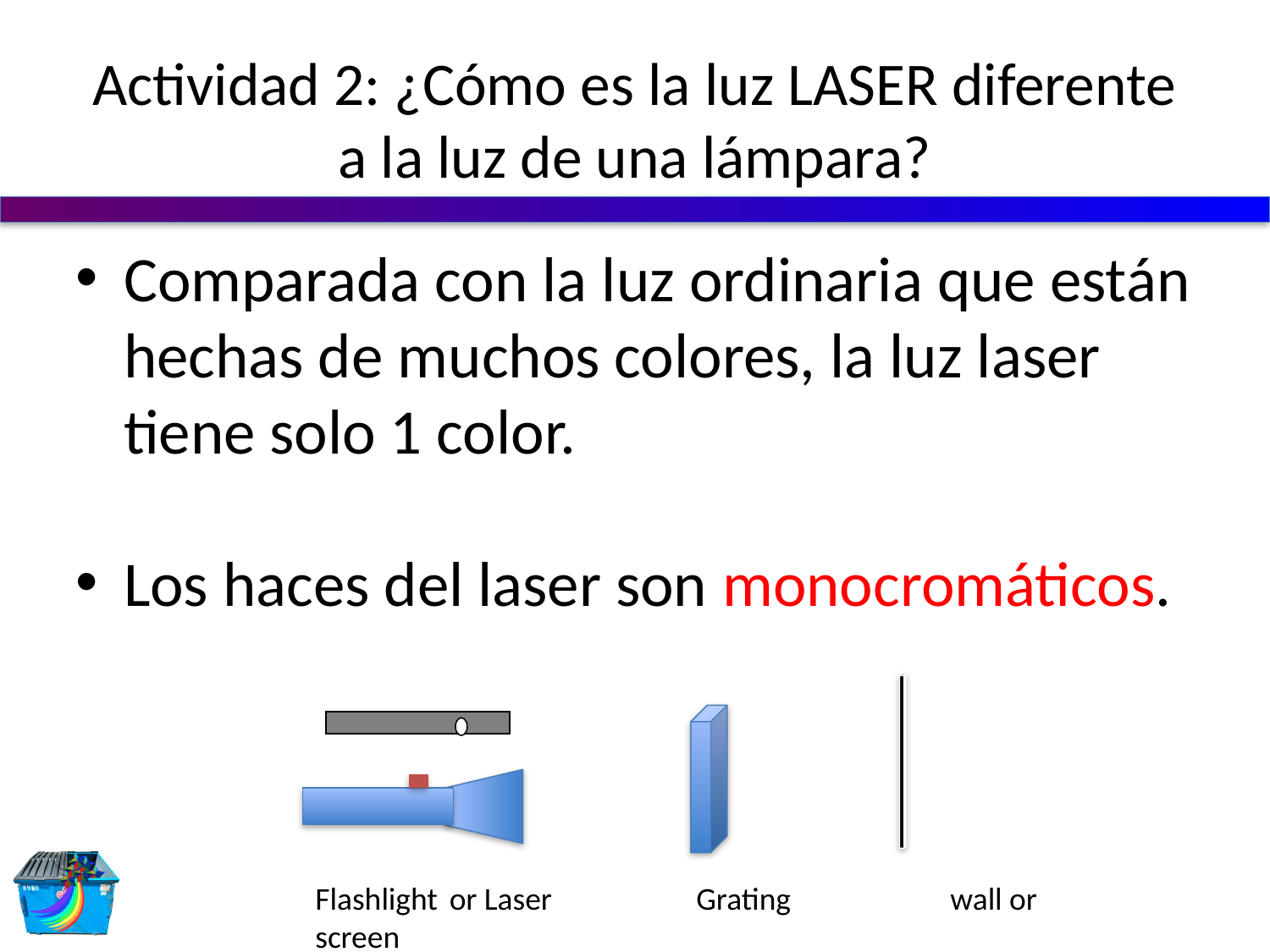

# Actividad 2: ¿Cómo es la luz LASER diferente a la luz de una lámpara?
Comparada con la luz ordinaria que están hechas de muchos colores, la luz laser tiene solo 1 color.

Los haces del laser son monocromáticos.

Flashlight	 or Laser		Grating		wall or screen